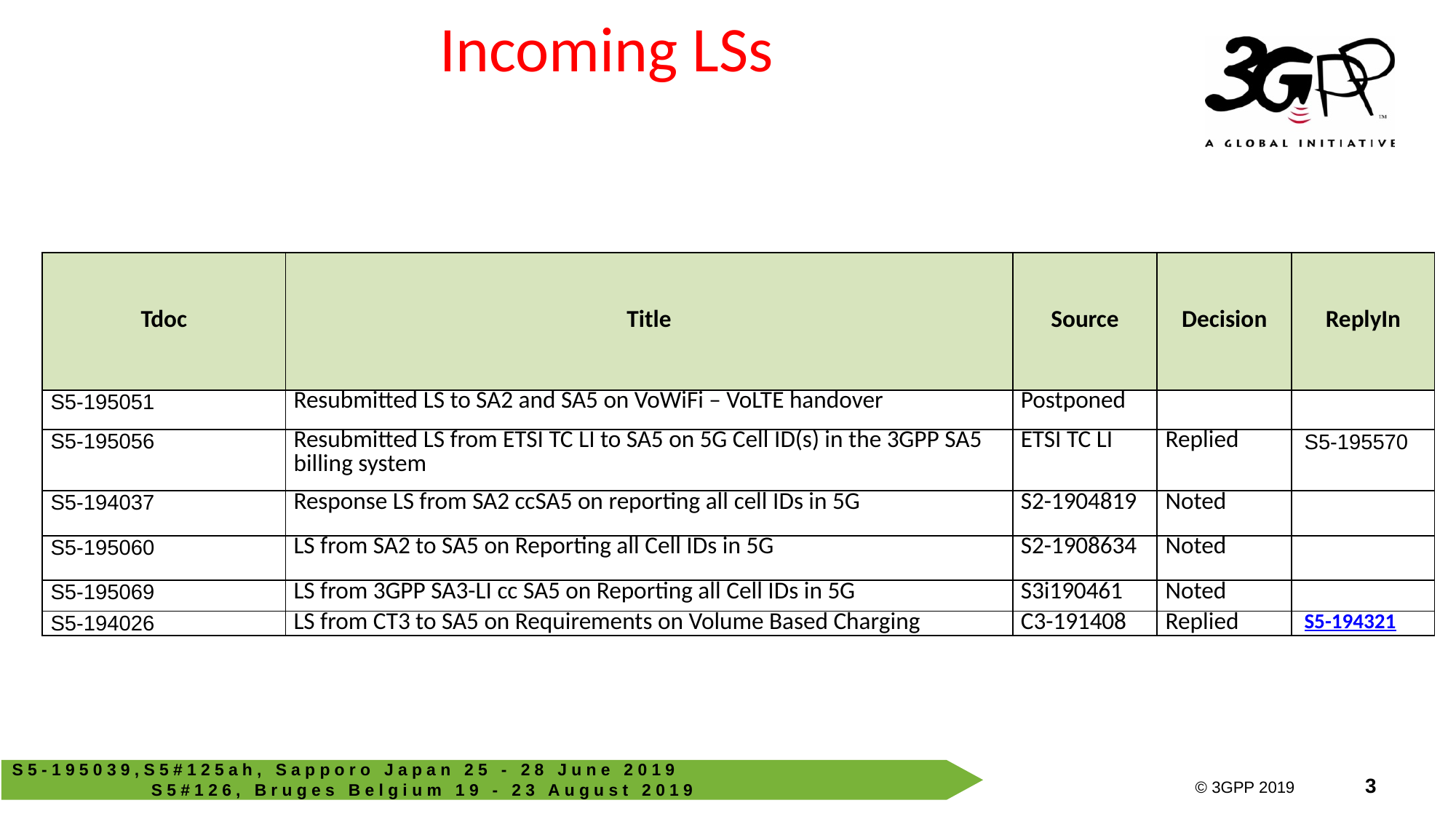

# Incoming LSs
| Tdoc | Title | Source | Decision | ReplyIn |
| --- | --- | --- | --- | --- |
| S5-195051 | Resubmitted LS to SA2 and SA5 on VoWiFi – VoLTE handover | Postponed |  |  |
| S5-195056 | Resubmitted LS from ETSI TC LI to SA5 on 5G Cell ID(s) in the 3GPP SA5 billing system | ETSI TC LI | Replied | S5-195570 |
| S5-194037 | Response LS from SA2 ccSA5 on reporting all cell IDs in 5G | S2-1904819 | Noted |  |
| S5-195060 | LS from SA2 to SA5 on Reporting all Cell IDs in 5G | S2-1908634 | Noted |  |
| S5-195069 | LS from 3GPP SA3-LI cc SA5 on Reporting all Cell IDs in 5G | S3i190461 | Noted |  |
| S5-194026 | LS from CT3 to SA5 on Requirements on Volume Based Charging | C3-191408 | Replied | S5-194321 |